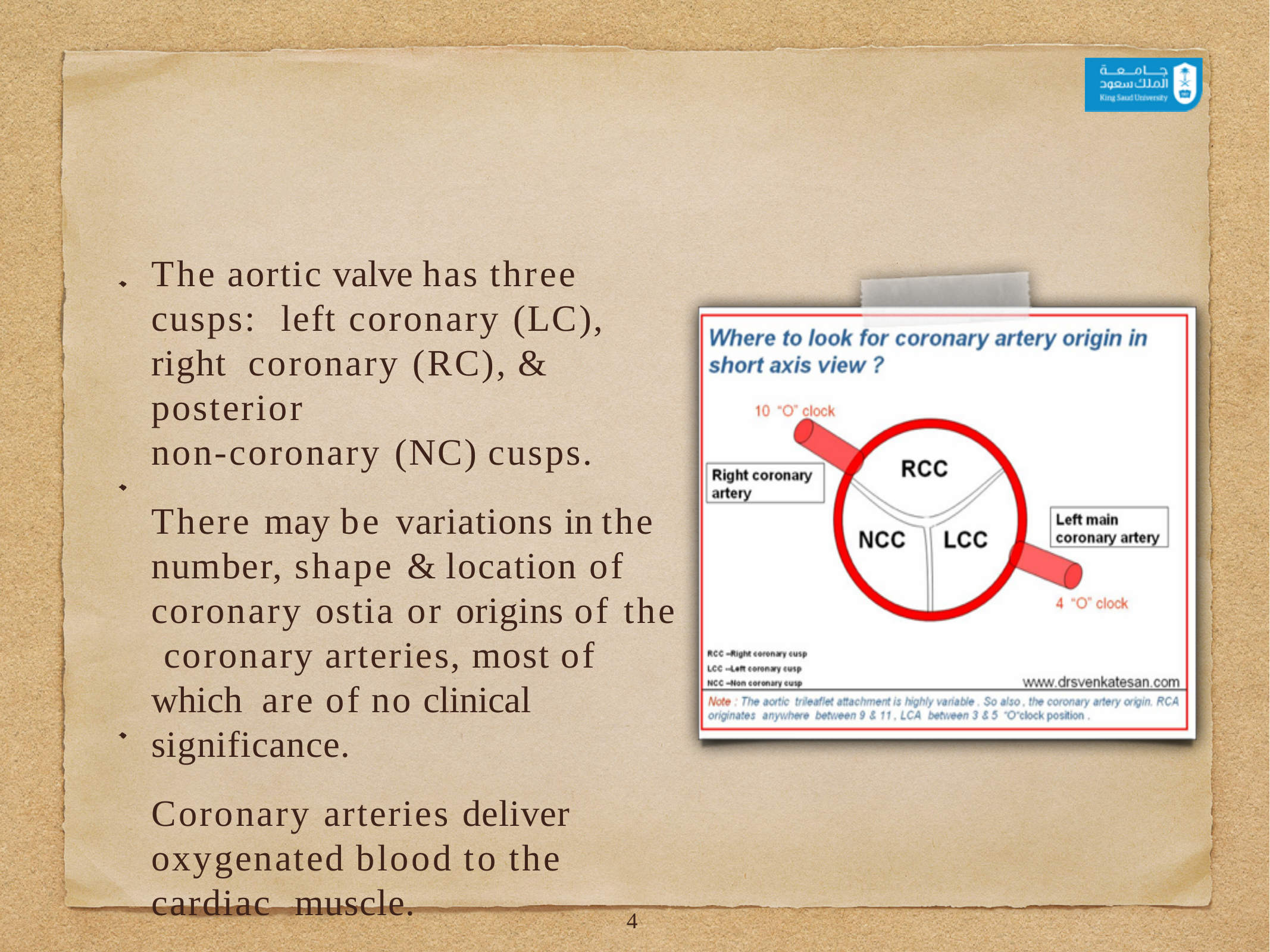

# Arterial Supply
The aortic valve has three cusps:  left coronary (LC), right  coronary (RC), & posterior
non-coronary (NC) cusps.
There may be variations in the  number, shape & location of  coronary ostia or origins of the  coronary arteries, most of which  are of no clinical significance.
Coronary arteries deliver  oxygenated blood to the cardiac  muscle.

4